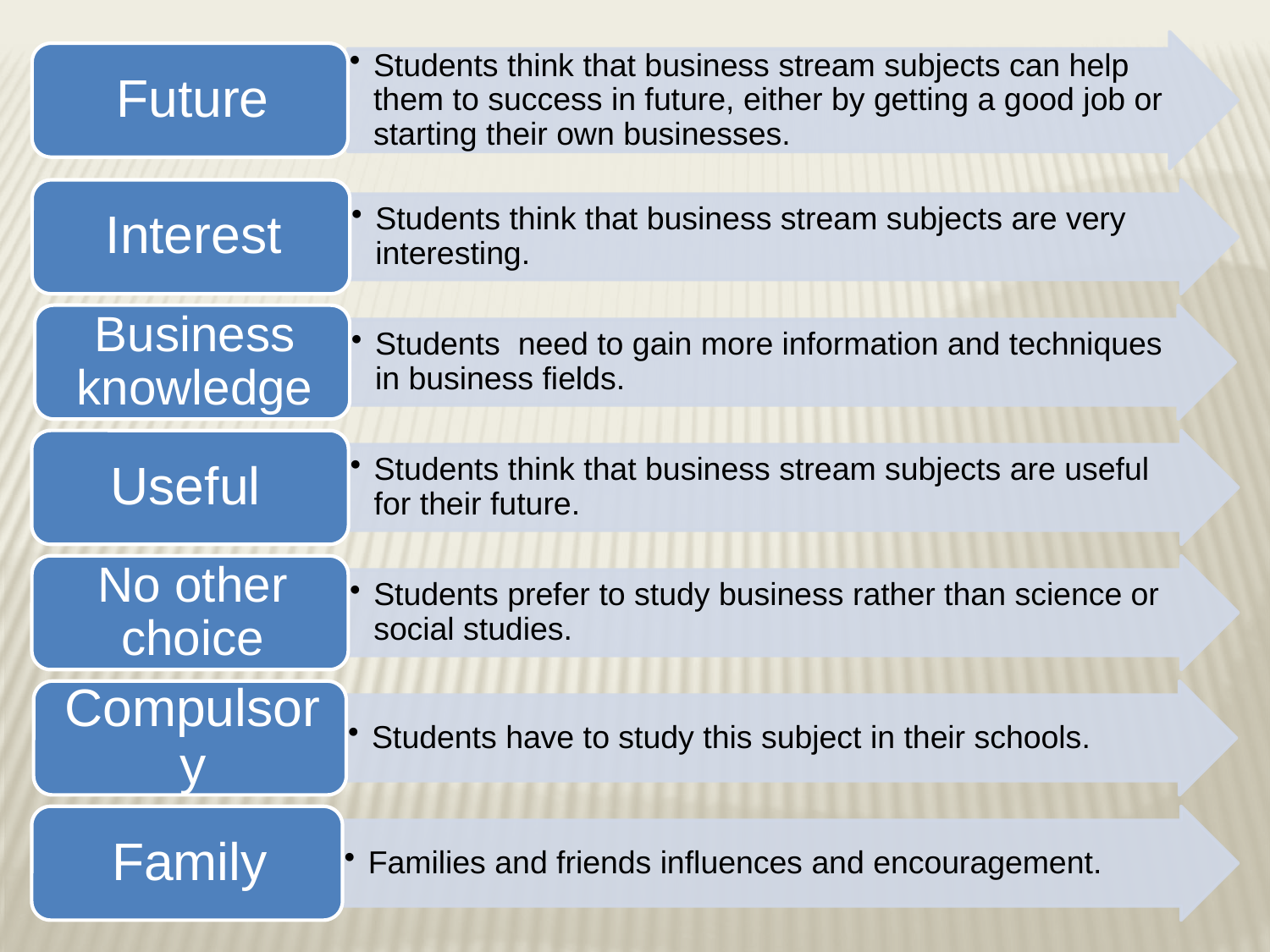

Students think that business stream subjects can help them to success in future, either by getting a good job or starting their own businesses.
Future
Students think that business stream subjects are very interesting.
Interest
Students  need to gain more information and techniques in business fields.
Business knowledge
Students think that business stream subjects are useful for their future.
Useful
Students prefer to study business rather than science or social studies.
No other choice
Students have to study this subject in their schools.
Compulsory
Families and friends influences and encouragement.
Family